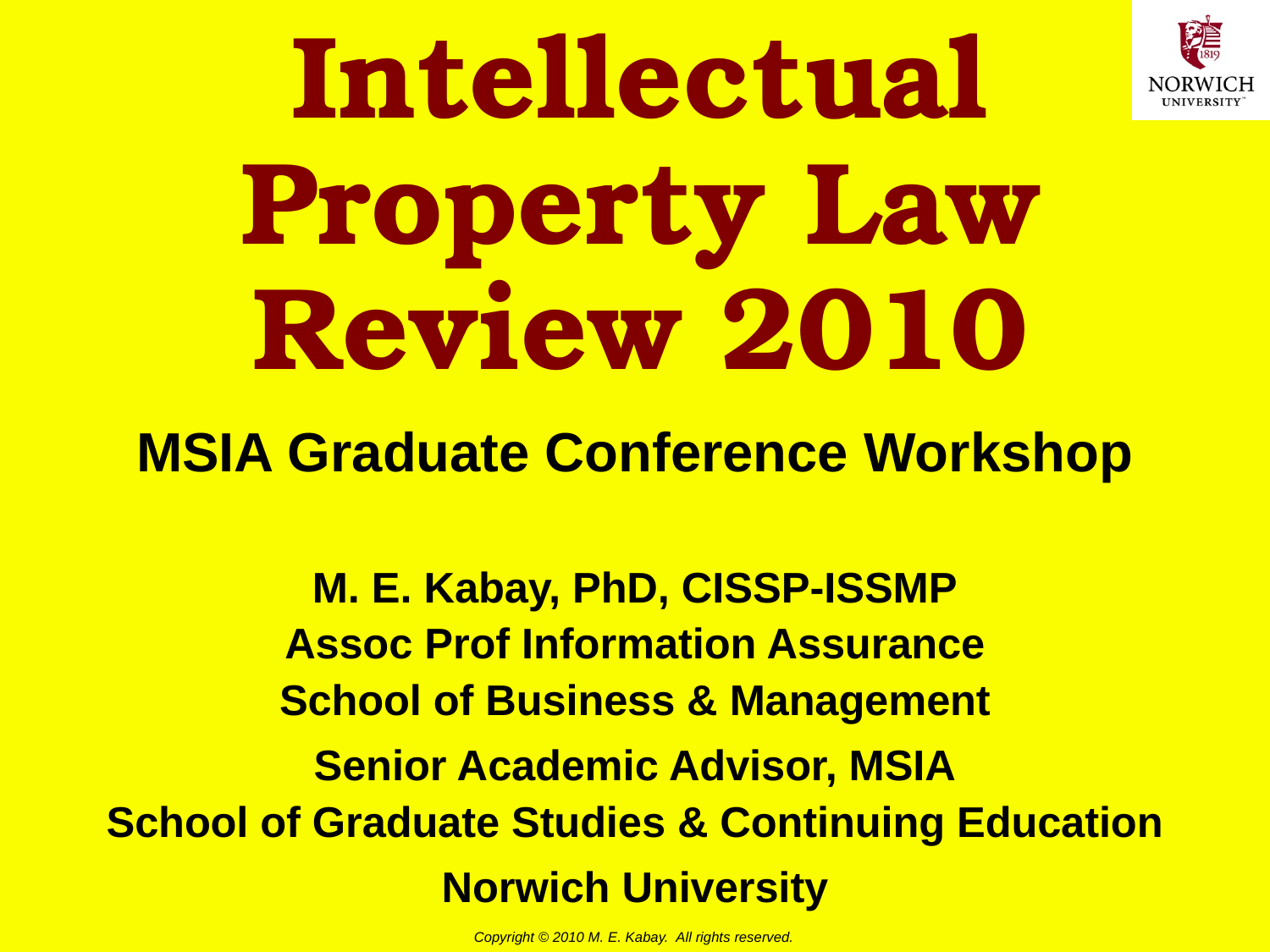

# Intellectual Property Law Review 2010
MSIA Graduate Conference Workshop

M. E. Kabay, PhD, CISSP-ISSMP
Assoc Prof Information Assurance
School of Business & Management
Senior Academic Advisor, MSIA
School of Graduate Studies & Continuing Education
Norwich University